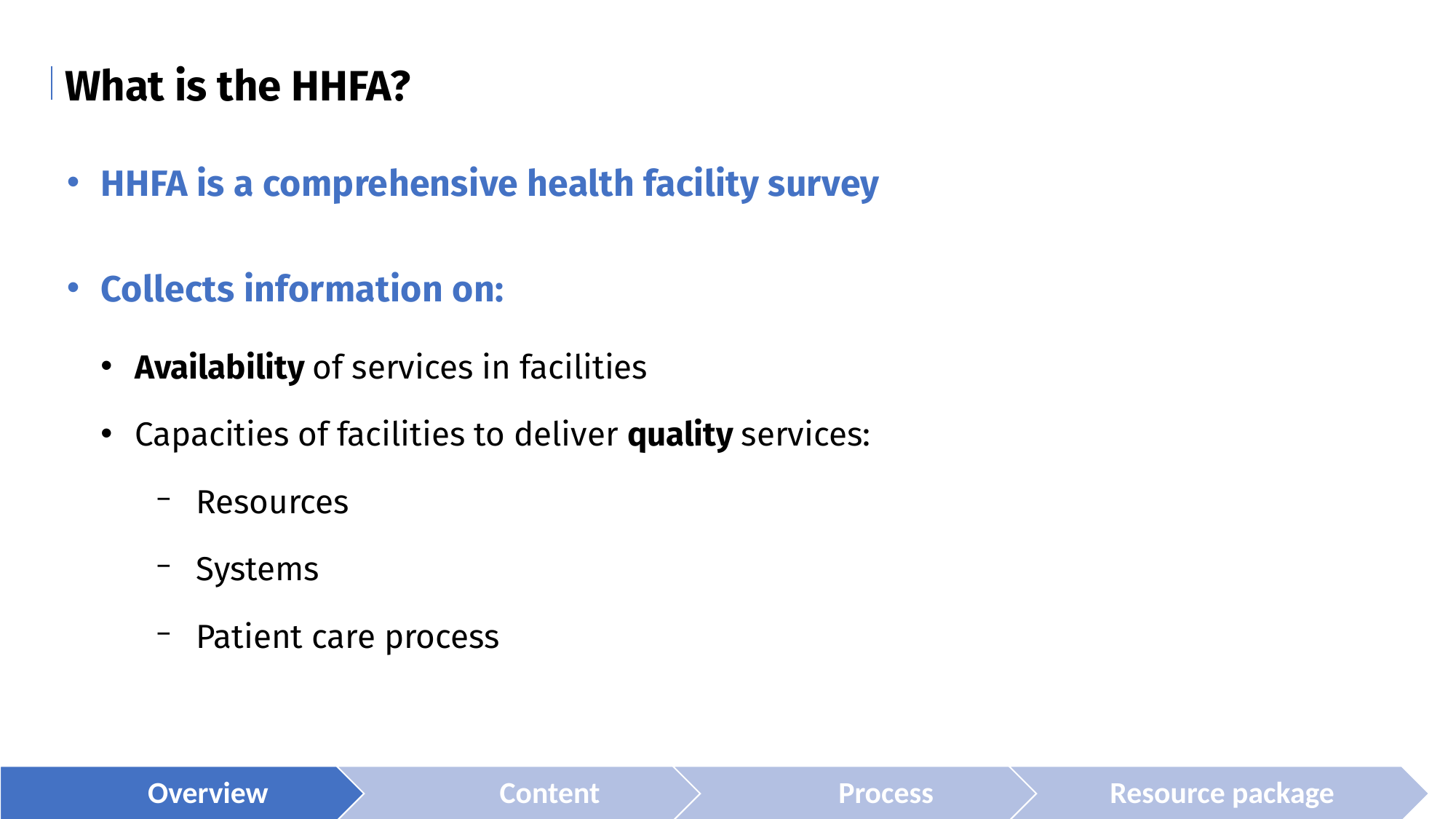

What is the HHFA?
HHFA is a comprehensive health facility survey

Collects information on:
Availability of services in facilities
Capacities of facilities to deliver quality services:
Resources
Systems
Patient care process

Overview
Content
Process
Resource package